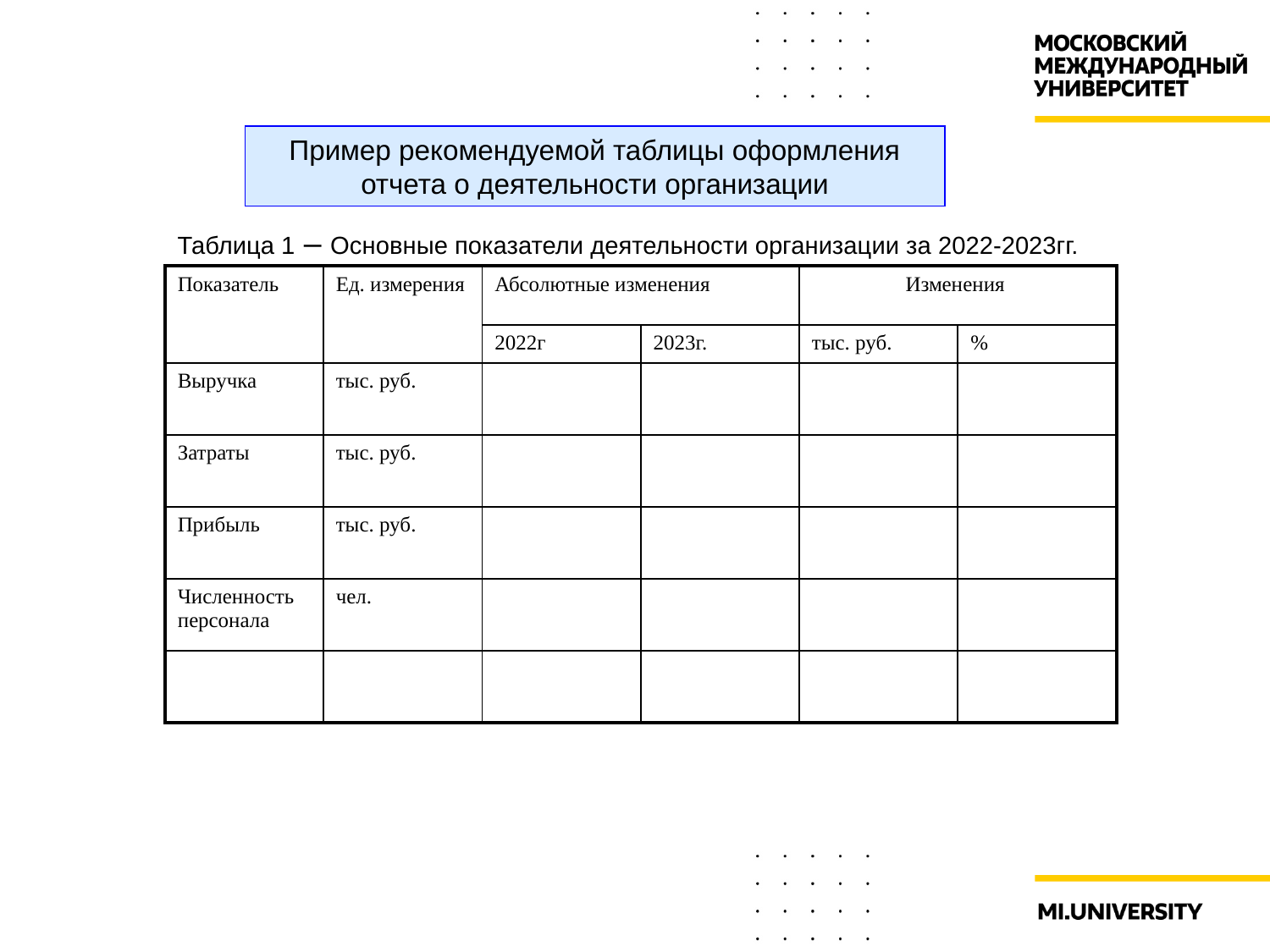

25
Пример рекомендуемой таблицы оформления отчета о деятельности организации
Таблица 1 – Основные показатели деятельности организации за 2022-2023гг.
| Показатель | Ед. измерения | Абсолютные изменения |  | Изменения |  |
| --- | --- | --- | --- | --- | --- |
|  |  | 2022г | 2023г. | тыс. руб. | % |
| Выручка | тыс. руб. |  |  |  |  |
| Затраты | тыс. руб. |  |  |  |  |
| Прибыль | тыс. руб. |  |  |  |  |
| Численность персонала | чел. |  |  |  |  |
|  |  |  |  |  |  |